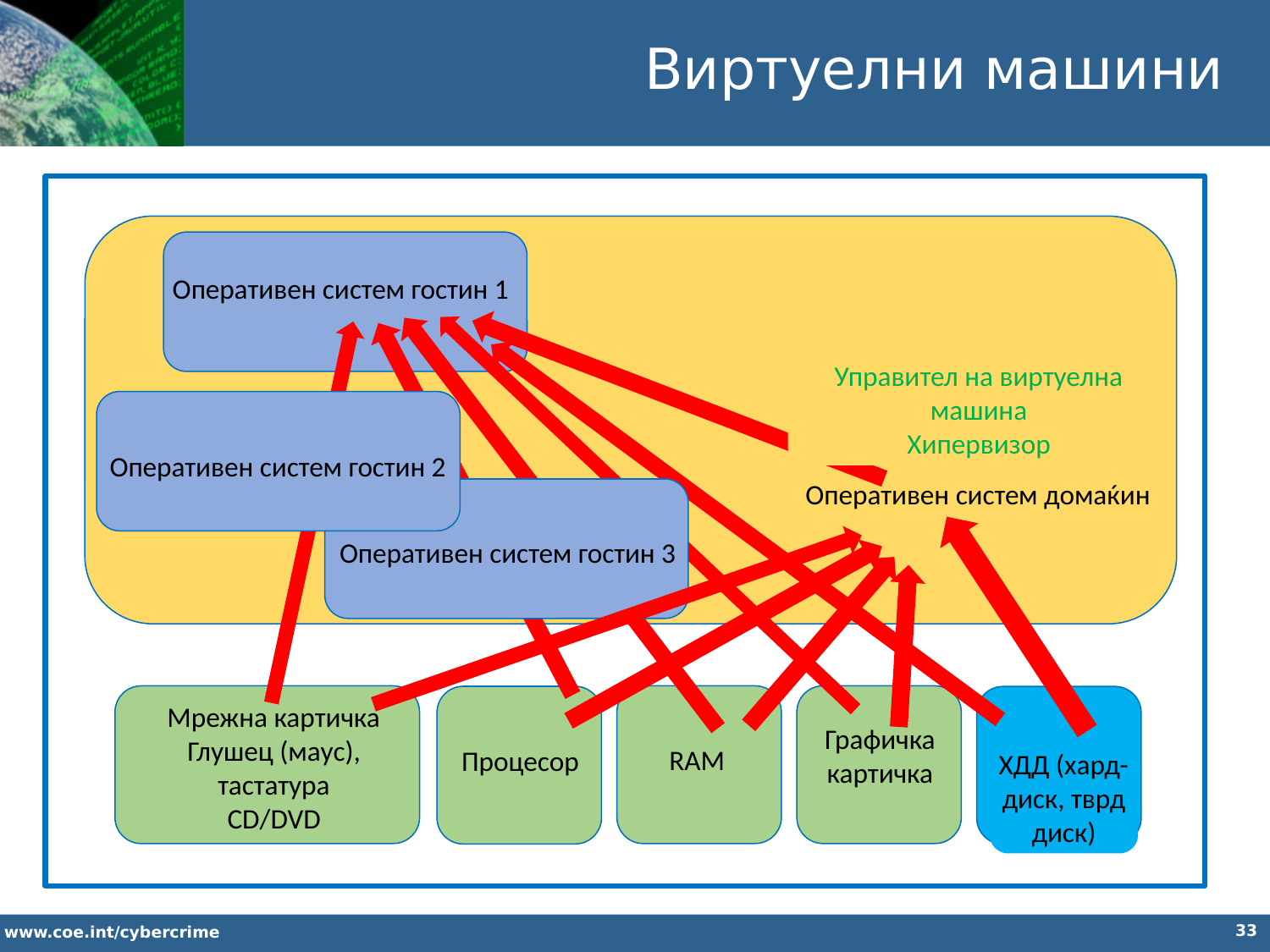

Виртуелни машини

Оперативен систем гостин 1

Управител на виртуелна машина
Хипервизор

Оперативен систем гостин 2

Оперативен систем домаќин

Оперативен систем гостин 3

Мрежна картичка
Глушец (маус), тастатура
CD/DVD
Графичка картичка
RAM
Процесор
ХДД (хард-диск, тврд диск)